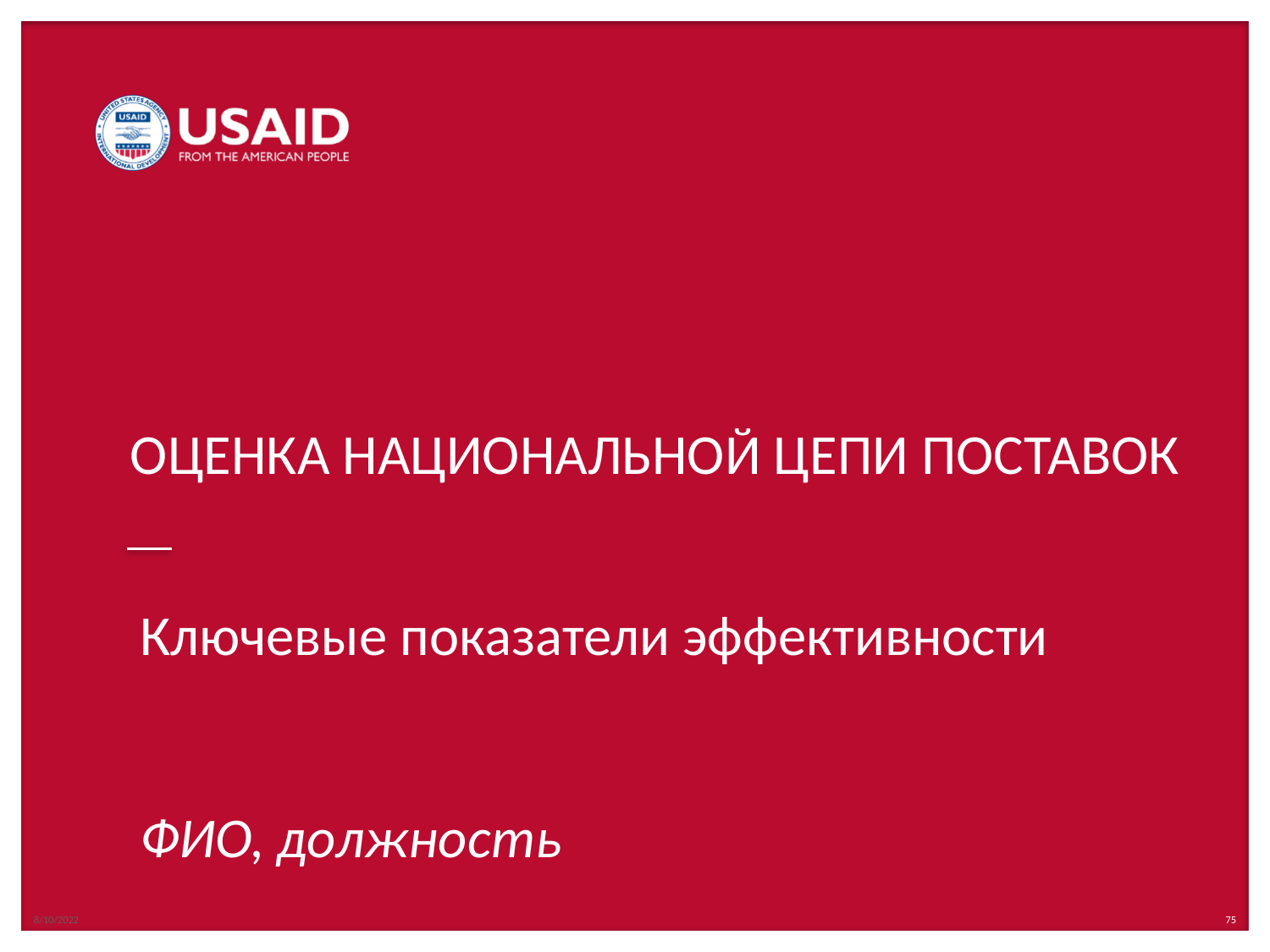

# Ключевые показатели эффективности ФИО, должность
8/10/2022
75